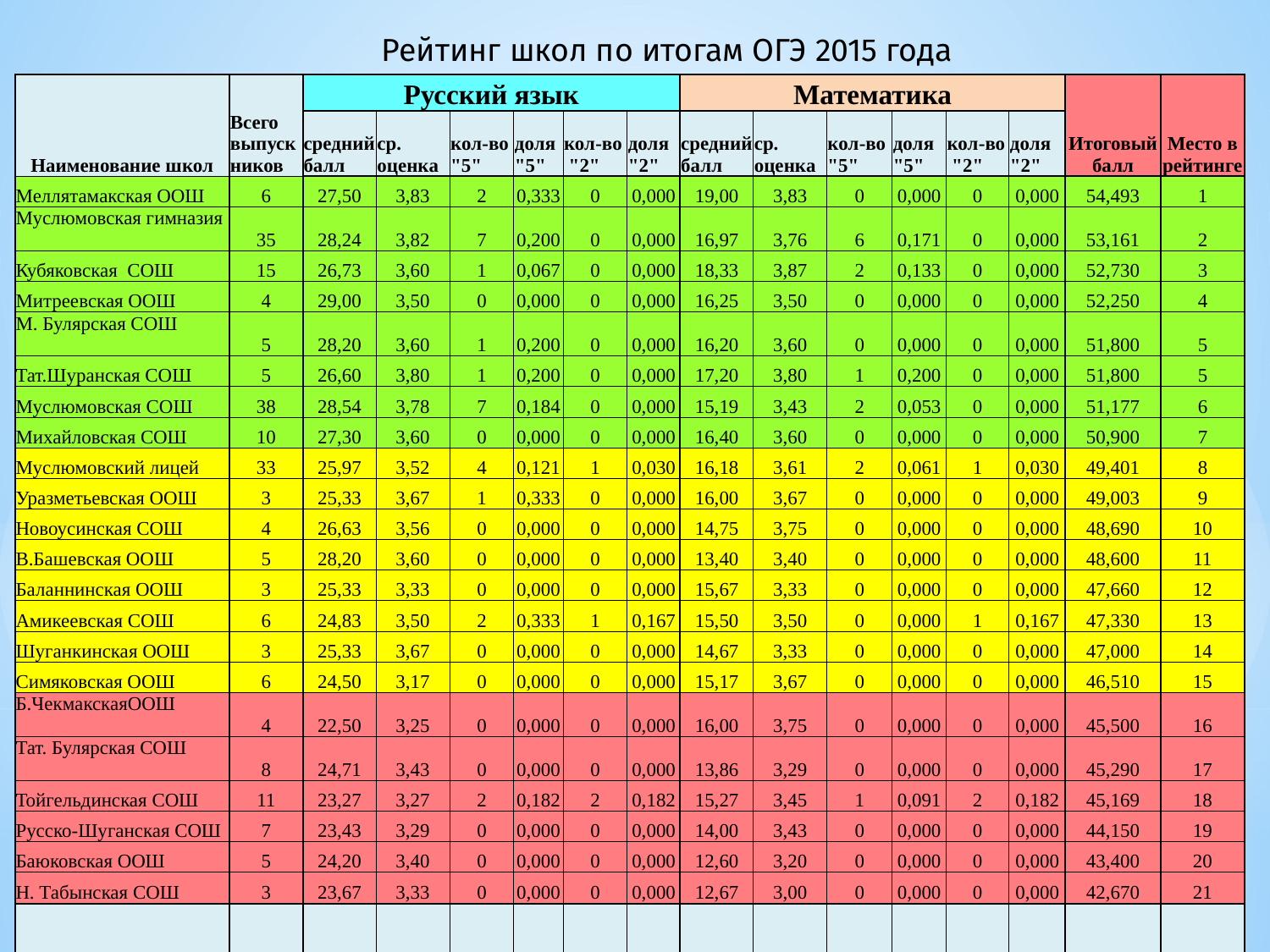

Рейтинг школ по итогам ОГЭ 2015 года
| Наименование школ | Всего выпускников | Русский язык |  |  |  |  |  | Математика |  |  |  |  |  | Итоговый балл | Место в рейтинге |
| --- | --- | --- | --- | --- | --- | --- | --- | --- | --- | --- | --- | --- | --- | --- | --- |
|  |  | средний балл | ср. оценка | кол-во "5" | доля "5" | кол-во "2" | доля "2" | средний балл | ср. оценка | кол-во "5" | доля "5" | кол-во "2" | доля "2" |  |  |
| Меллятамакская ООШ | 6 | 27,50 | 3,83 | 2 | 0,333 | 0 | 0,000 | 19,00 | 3,83 | 0 | 0,000 | 0 | 0,000 | 54,493 | 1 |
| Муслюмовская гимназия | 35 | 28,24 | 3,82 | 7 | 0,200 | 0 | 0,000 | 16,97 | 3,76 | 6 | 0,171 | 0 | 0,000 | 53,161 | 2 |
| Кубяковская СОШ | 15 | 26,73 | 3,60 | 1 | 0,067 | 0 | 0,000 | 18,33 | 3,87 | 2 | 0,133 | 0 | 0,000 | 52,730 | 3 |
| Митреевская ООШ | 4 | 29,00 | 3,50 | 0 | 0,000 | 0 | 0,000 | 16,25 | 3,50 | 0 | 0,000 | 0 | 0,000 | 52,250 | 4 |
| М. Булярская СОШ | 5 | 28,20 | 3,60 | 1 | 0,200 | 0 | 0,000 | 16,20 | 3,60 | 0 | 0,000 | 0 | 0,000 | 51,800 | 5 |
| Тат.Шуранская СОШ | 5 | 26,60 | 3,80 | 1 | 0,200 | 0 | 0,000 | 17,20 | 3,80 | 1 | 0,200 | 0 | 0,000 | 51,800 | 5 |
| Муслюмовская СОШ | 38 | 28,54 | 3,78 | 7 | 0,184 | 0 | 0,000 | 15,19 | 3,43 | 2 | 0,053 | 0 | 0,000 | 51,177 | 6 |
| Михайловская СОШ | 10 | 27,30 | 3,60 | 0 | 0,000 | 0 | 0,000 | 16,40 | 3,60 | 0 | 0,000 | 0 | 0,000 | 50,900 | 7 |
| Муслюмовский лицей | 33 | 25,97 | 3,52 | 4 | 0,121 | 1 | 0,030 | 16,18 | 3,61 | 2 | 0,061 | 1 | 0,030 | 49,401 | 8 |
| Уразметьевская ООШ | 3 | 25,33 | 3,67 | 1 | 0,333 | 0 | 0,000 | 16,00 | 3,67 | 0 | 0,000 | 0 | 0,000 | 49,003 | 9 |
| Новоусинская СОШ | 4 | 26,63 | 3,56 | 0 | 0,000 | 0 | 0,000 | 14,75 | 3,75 | 0 | 0,000 | 0 | 0,000 | 48,690 | 10 |
| В.Башевская ООШ | 5 | 28,20 | 3,60 | 0 | 0,000 | 0 | 0,000 | 13,40 | 3,40 | 0 | 0,000 | 0 | 0,000 | 48,600 | 11 |
| Баланнинская ООШ | 3 | 25,33 | 3,33 | 0 | 0,000 | 0 | 0,000 | 15,67 | 3,33 | 0 | 0,000 | 0 | 0,000 | 47,660 | 12 |
| Амикеевская СОШ | 6 | 24,83 | 3,50 | 2 | 0,333 | 1 | 0,167 | 15,50 | 3,50 | 0 | 0,000 | 1 | 0,167 | 47,330 | 13 |
| Шуганкинская ООШ | 3 | 25,33 | 3,67 | 0 | 0,000 | 0 | 0,000 | 14,67 | 3,33 | 0 | 0,000 | 0 | 0,000 | 47,000 | 14 |
| Симяковская ООШ | 6 | 24,50 | 3,17 | 0 | 0,000 | 0 | 0,000 | 15,17 | 3,67 | 0 | 0,000 | 0 | 0,000 | 46,510 | 15 |
| Б.ЧекмакскаяООШ | 4 | 22,50 | 3,25 | 0 | 0,000 | 0 | 0,000 | 16,00 | 3,75 | 0 | 0,000 | 0 | 0,000 | 45,500 | 16 |
| Тат. Булярская СОШ | 8 | 24,71 | 3,43 | 0 | 0,000 | 0 | 0,000 | 13,86 | 3,29 | 0 | 0,000 | 0 | 0,000 | 45,290 | 17 |
| Тойгельдинская СОШ | 11 | 23,27 | 3,27 | 2 | 0,182 | 2 | 0,182 | 15,27 | 3,45 | 1 | 0,091 | 2 | 0,182 | 45,169 | 18 |
| Русско-Шуганская СОШ | 7 | 23,43 | 3,29 | 0 | 0,000 | 0 | 0,000 | 14,00 | 3,43 | 0 | 0,000 | 0 | 0,000 | 44,150 | 19 |
| Баюковская ООШ | 5 | 24,20 | 3,40 | 0 | 0,000 | 0 | 0,000 | 12,60 | 3,20 | 0 | 0,000 | 0 | 0,000 | 43,400 | 20 |
| Н. Табынская СОШ | 3 | 23,67 | 3,33 | 0 | 0,000 | 0 | 0,000 | 12,67 | 3,00 | 0 | 0,000 | 0 | 0,000 | 42,670 | 21 |
| ИТОГО ПО РАЙОНУ | 219 | 26,64 | 3,61 | 28 | 0,128 | 4 | 0,018 | 15,87 | 3,58 | 14 | 0,064 | 4 | 0,018 | 49,855 |  |